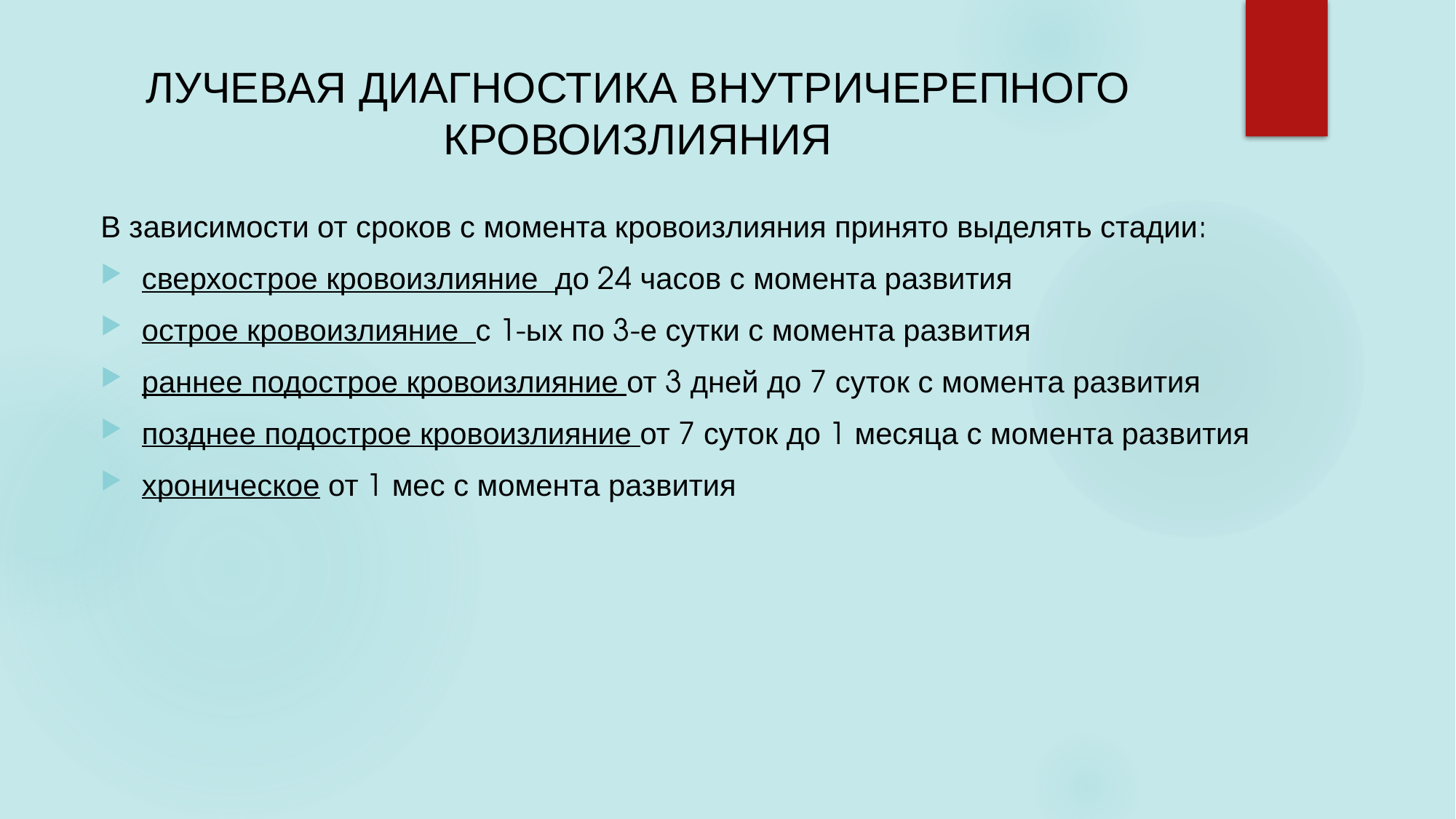

# ЛУЧЕВАЯ ДИАГНОСТИКА ВНУТРИЧЕРЕПНОГО КРОВОИЗЛИЯНИЯ
В зависимости от сроков с момента кровоизлияния принято выделять стадии:
сверхострое кровоизлияние  до 24 часов с момента развития
острое кровоизлияние  с 1-ых по 3-е сутки с момента развития
раннее подострое кровоизлияние от 3 дней до 7 суток с момента развития
позднее подострое кровоизлияние от 7 суток до 1 месяца с момента развития
хроническое от 1 мес с момента развития